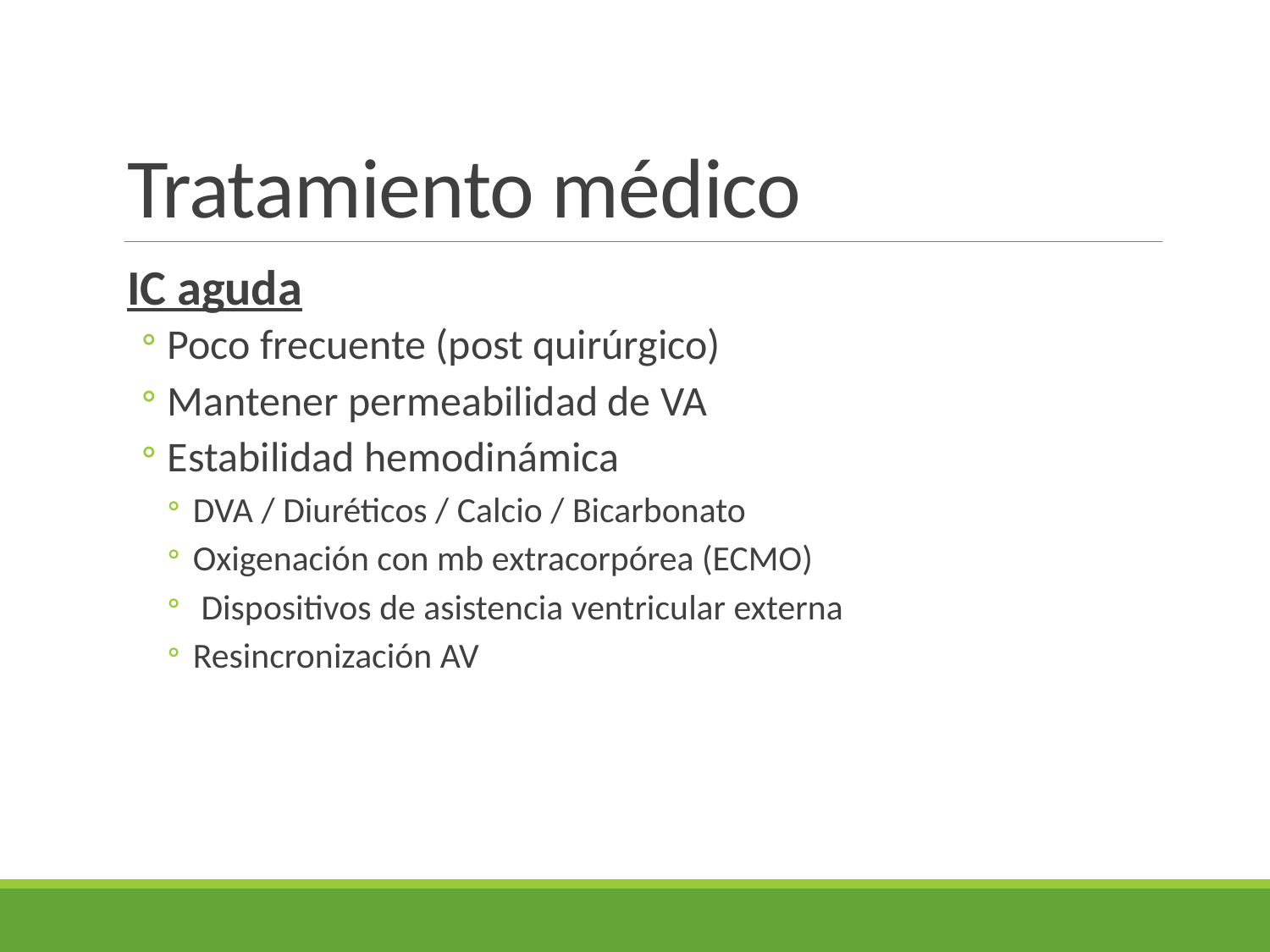

# Tratamiento médico
IC aguda
Poco frecuente (post quirúrgico)
Mantener permeabilidad de VA
Estabilidad hemodinámica
DVA / Diuréticos / Calcio / Bicarbonato
Oxigenación con mb extracorpórea (ECMO)
 Dispositivos de asistencia ventricular externa
Resincronización AV